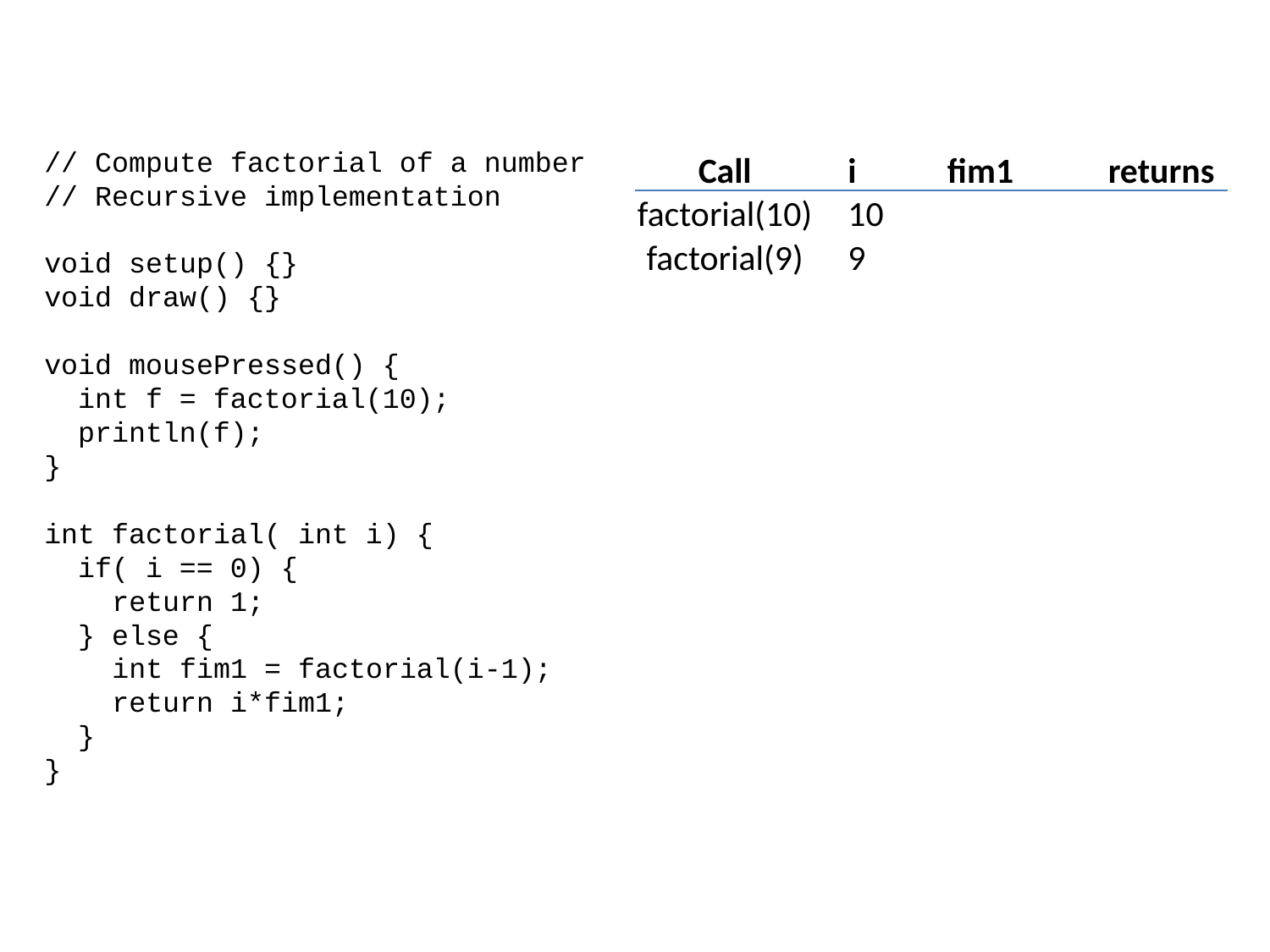

// Compute factorial of a number
// Recursive implementation

void setup() {}
void draw() {}

void mousePressed() {
  int f = factorial(10);
  println(f);
}

int factorial( int i) {
  if( i == 0) {
    return 1;
  } else {
    int fim1 = factorial(i-1);
    return i*fim1;
  }
}
| Call | i | fim1 | returns |
| --- | --- | --- | --- |
| factorial(10) | 10 |  |  |
| factorial(9) | 9 |  |  |
|  |  |  |  |
|  |  |  |  |
|  |  |  |  |
|  |  |  |  |
|  |  |  |  |
|  |  |  |  |
|  |  |  |  |
|  |  |  |  |
|  |  |  |  |